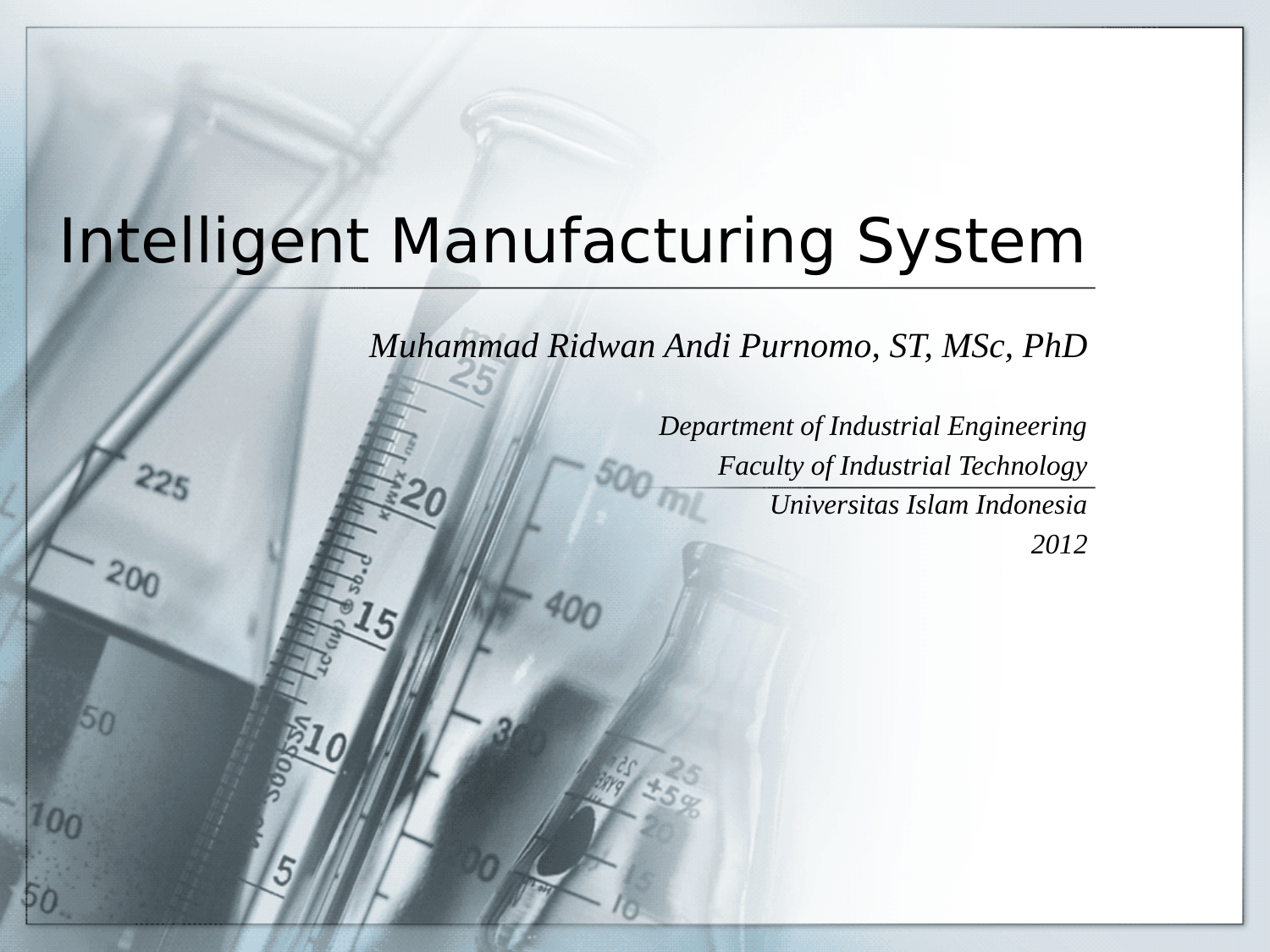

# Intelligent Manufacturing System
Muhammad Ridwan Andi Purnomo, ST, MSc, PhD

Department of Industrial Engineering
Faculty of Industrial Technology
Universitas Islam Indonesia
2012